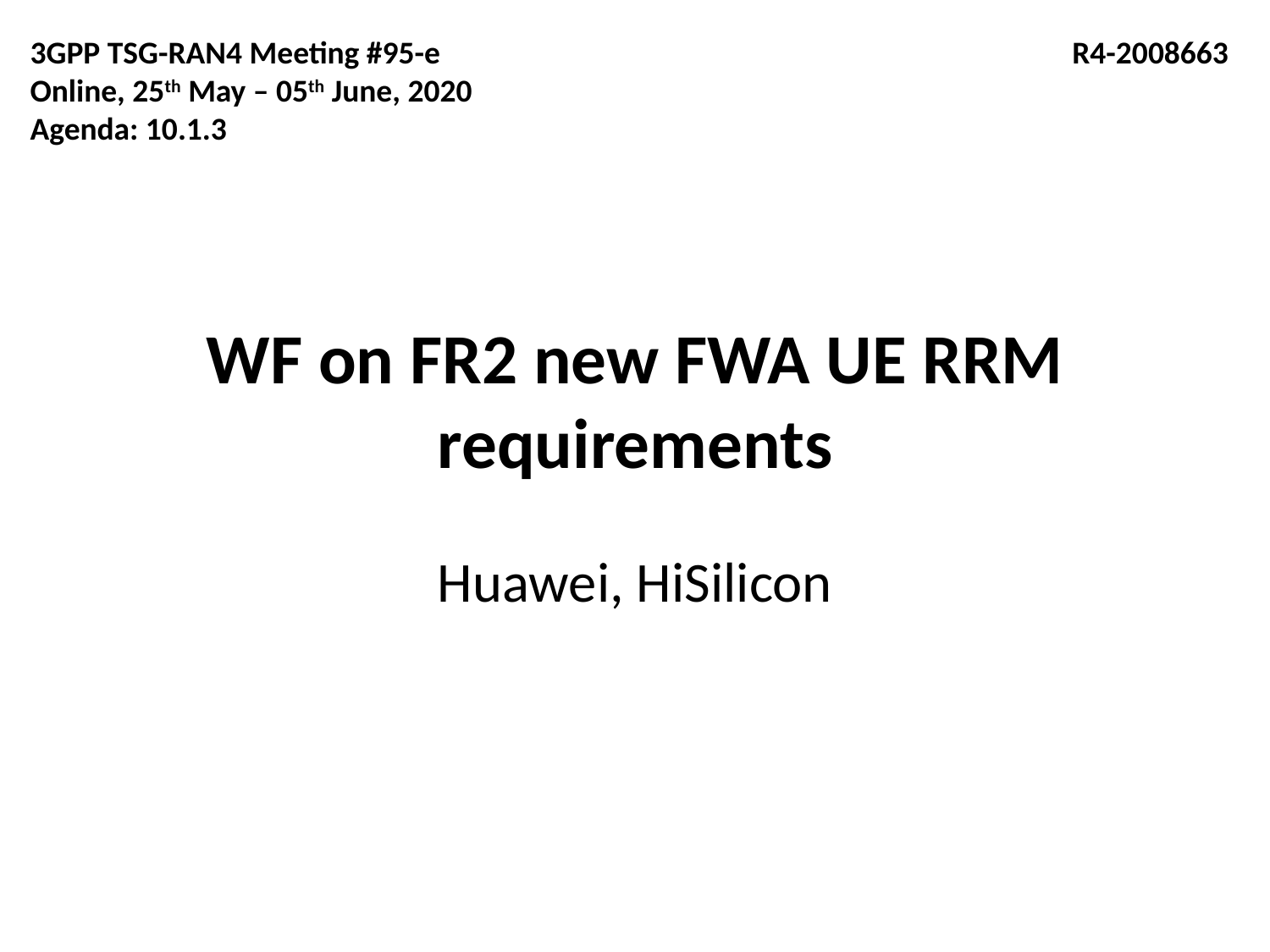

3GPP TSG-RAN4 Meeting #95-e
Online, 25th May – 05th June, 2020
Agenda: 10.1.3
R4-2008663
# WF on FR2 new FWA UE RRM requirements
Huawei, HiSilicon